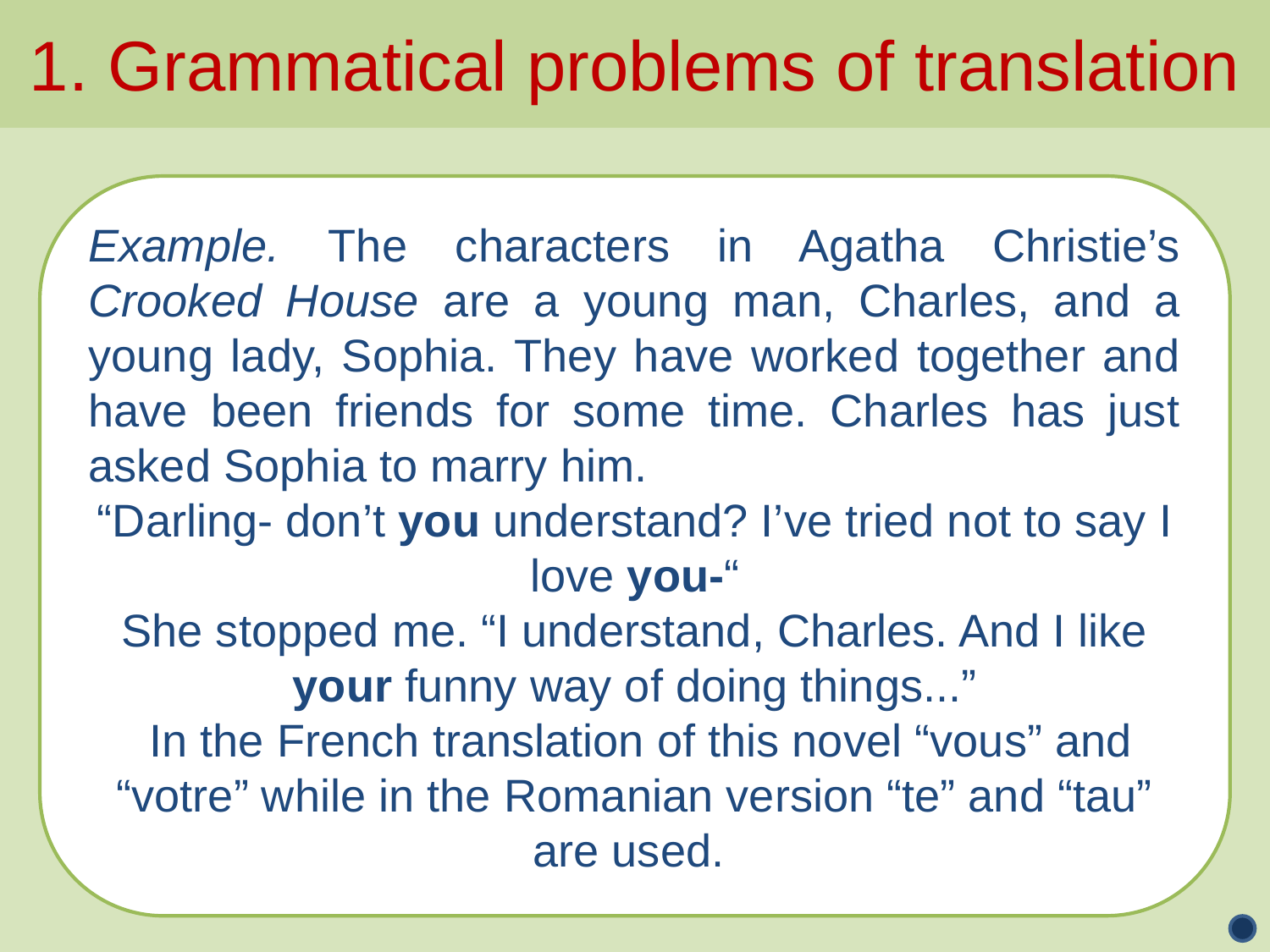

1. Grammatical problems of translation
Example. The characters in Agatha Christie’s Crooked House are a young man, Charles, and a young lady, Sophia. They have worked together and have been friends for some time. Charles has just asked Sophia to marry him.
“Darling- don’t you understand? I’ve tried not to say I love you-“
She stopped me. “I understand, Charles. And I like your funny way of doing things...”
 In the French translation of this novel “vous” and “votre” while in the Romanian version “te” and “tau” are used.